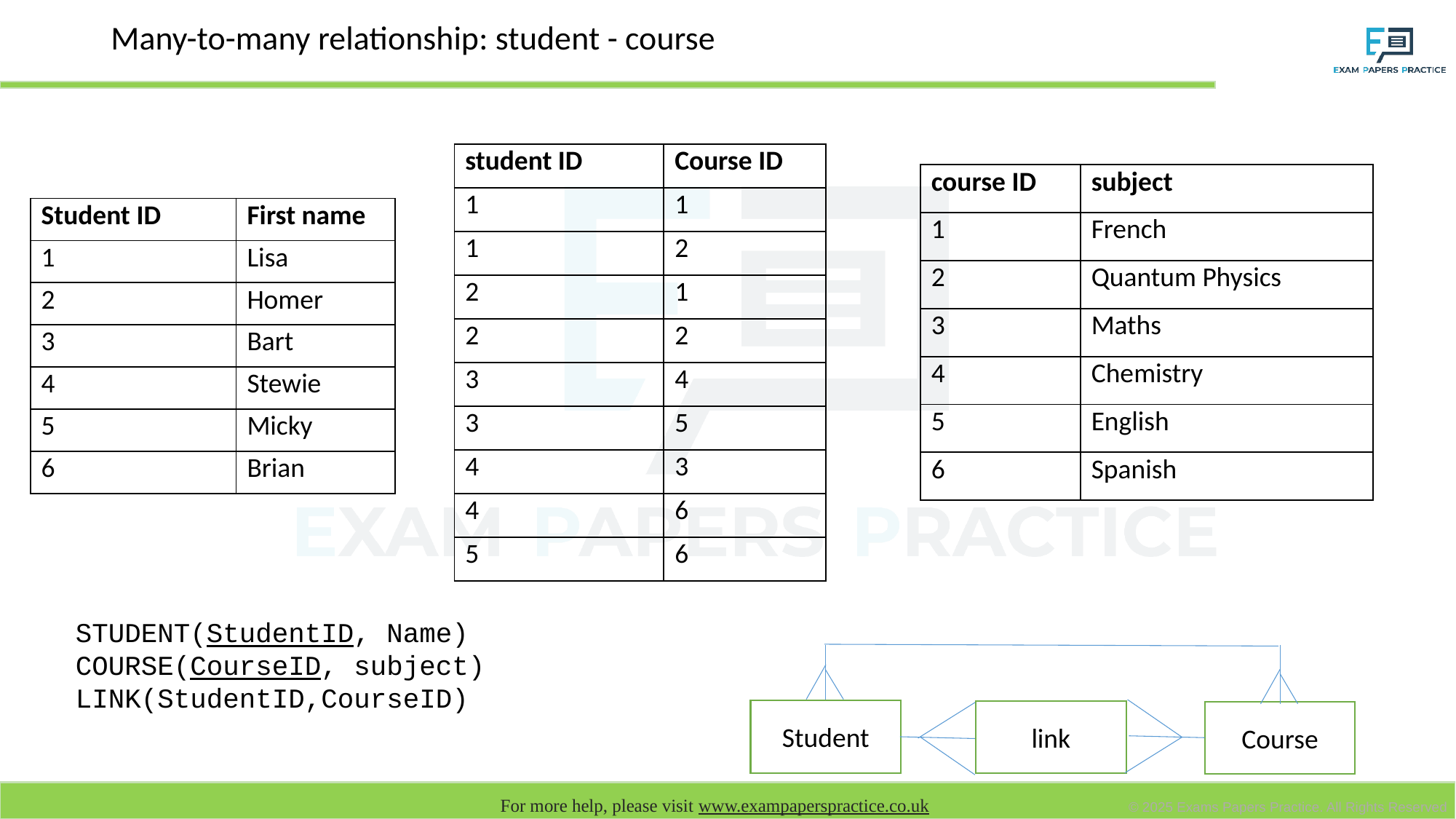

# Many-to-many relationship: student - course
| student ID | Course ID |
| --- | --- |
| 1 | 1 |
| 1 | 2 |
| 2 | 1 |
| 2 | 2 |
| 3 | 4 |
| 3 | 5 |
| 4 | 3 |
| 4 | 6 |
| 5 | 6 |
| course ID | subject |
| --- | --- |
| 1 | French |
| 2 | Quantum Physics |
| 3 | Maths |
| 4 | Chemistry |
| 5 | English |
| 6 | Spanish |
| Student ID | First name |
| --- | --- |
| 1 | Lisa |
| 2 | Homer |
| 3 | Bart |
| 4 | Stewie |
| 5 | Micky |
| 6 | Brian |

STUDENT(StudentID, Name)
COURSE(CourseID, subject)
LINK(StudentID,CourseID)
Student
link
Course